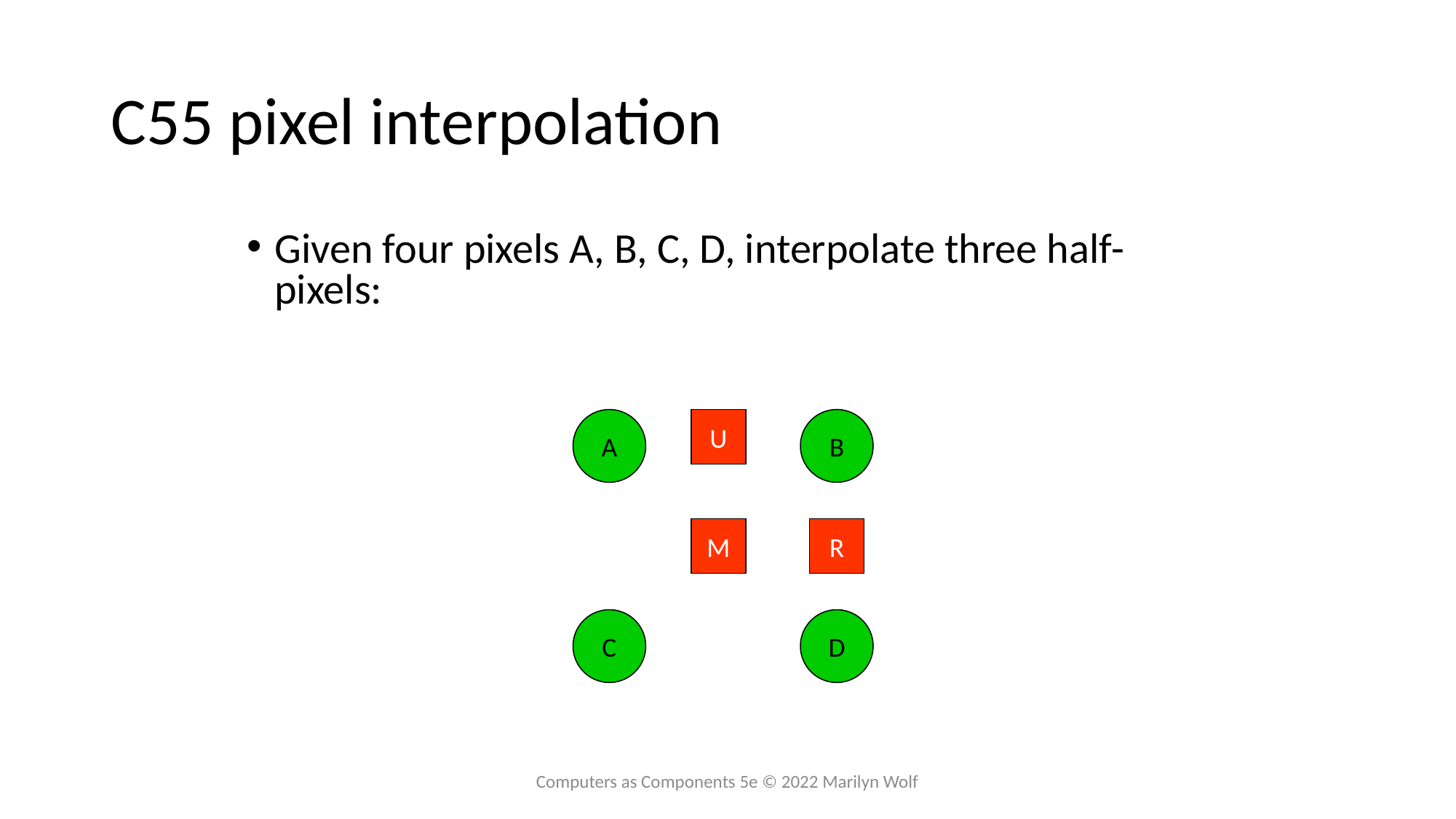

# C55 pixel interpolation
Given four pixels A, B, C, D, interpolate three half-pixels:
A
U
M
R
B
C
D
Computers as Components 5e © 2022 Marilyn Wolf